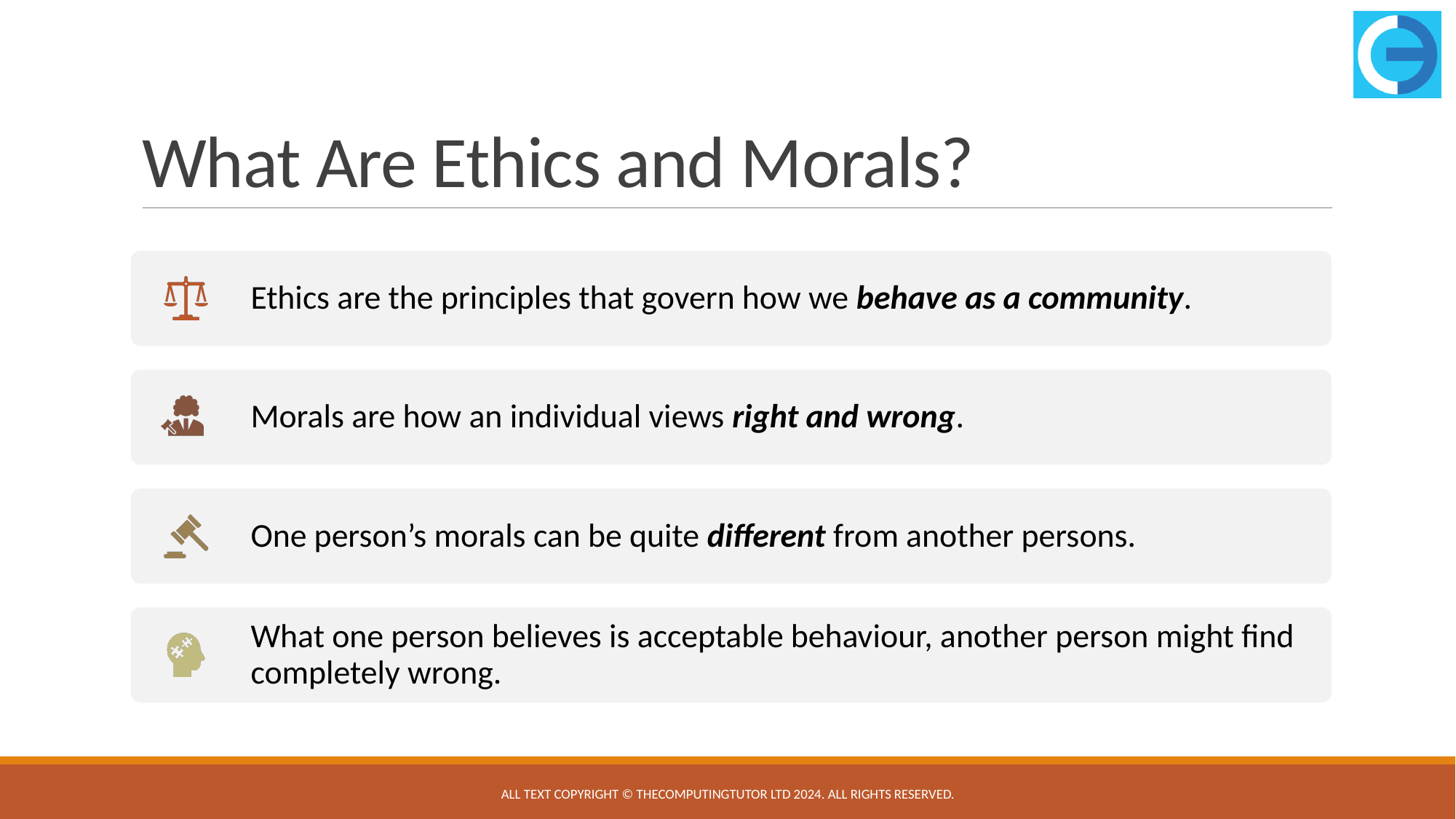

# What Are Ethics and Morals?
Ethics are the principles that govern how we behave as a community.
Morals are how an individual views right and wrong.
One person’s morals can be quite different from another persons.
What one person believes is acceptable behaviour, another person might find completely wrong.
All text copyright © TheComputingTutor Ltd 2024. All rights Reserved.